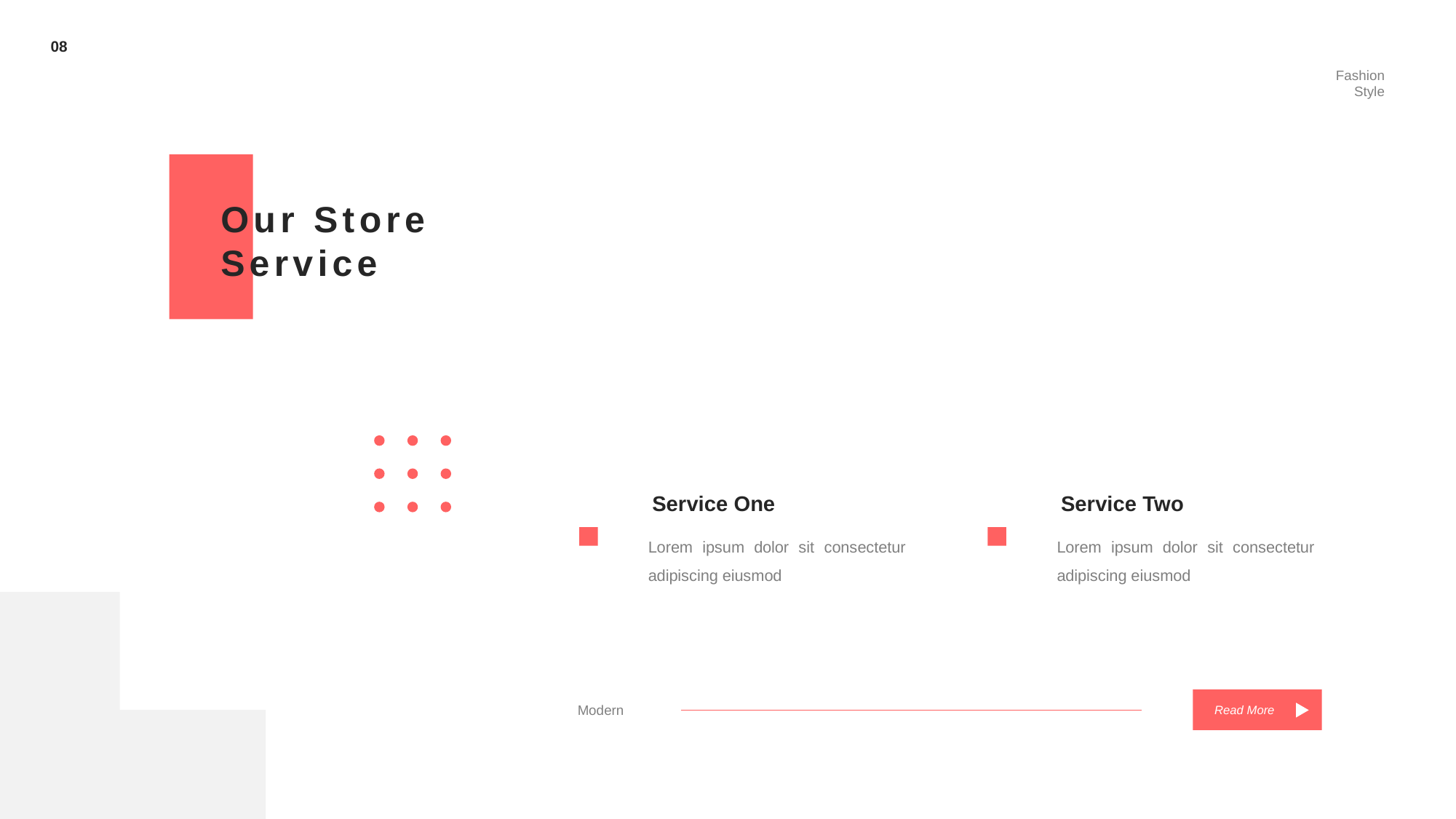

08
Fashion Style

Our Store Service

Service One
Service Two
Lorem ipsum dolor sit consectetur adipiscing eiusmod
Lorem ipsum dolor sit consectetur adipiscing eiusmod

Modern
Read More